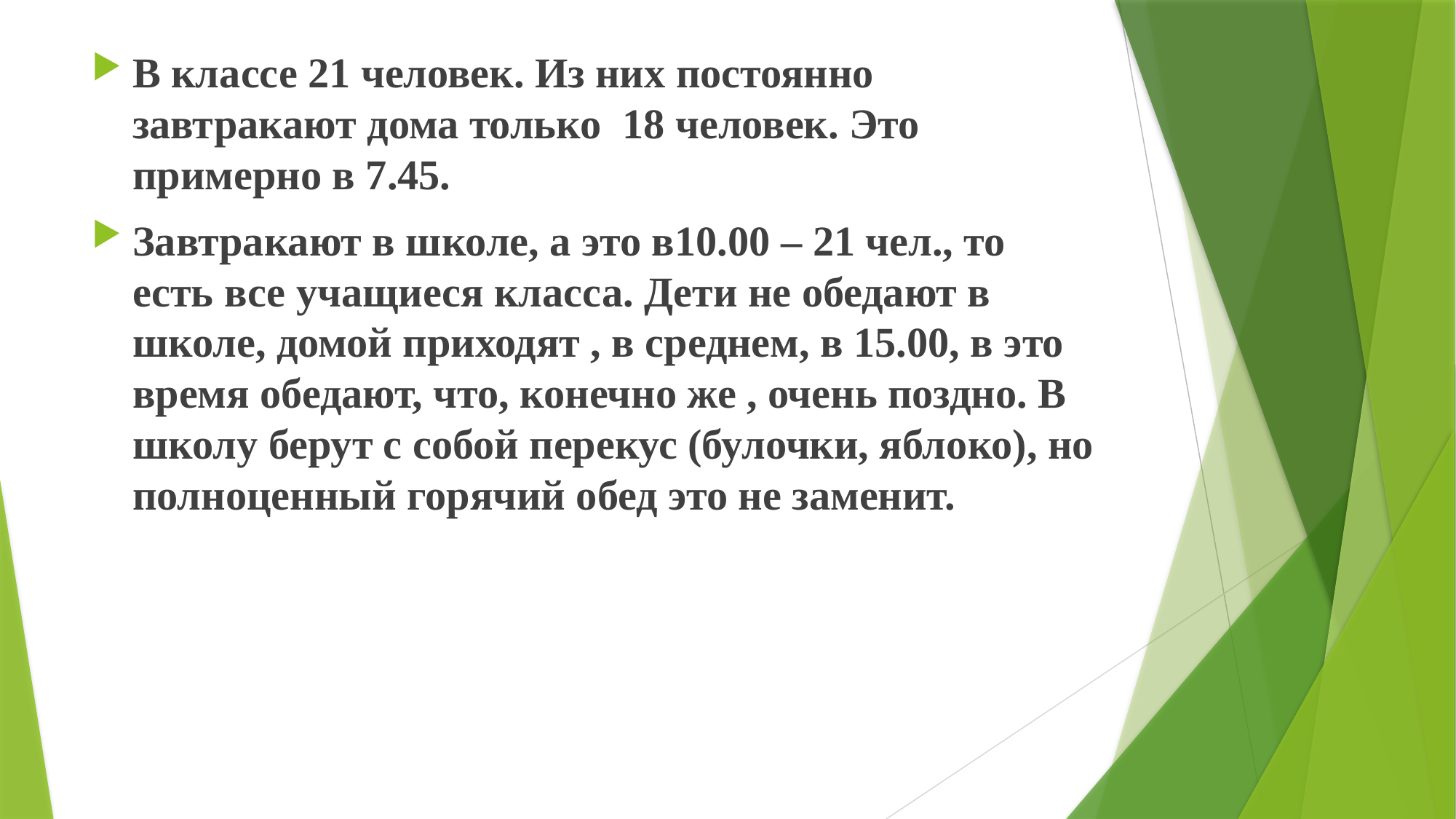

В классе 21 человек. Из них постоянно завтракают дома только  18 человек. Это примерно в 7.45.
Завтракают в школе, а это в10.00 – 21 чел., то есть все учащиеся класса. Дети не обедают в школе, домой приходят , в среднем, в 15.00, в это время обедают, что, конечно же , очень поздно. В школу берут с собой перекус (булочки, яблоко), но полноценный горячий обед это не заменит.